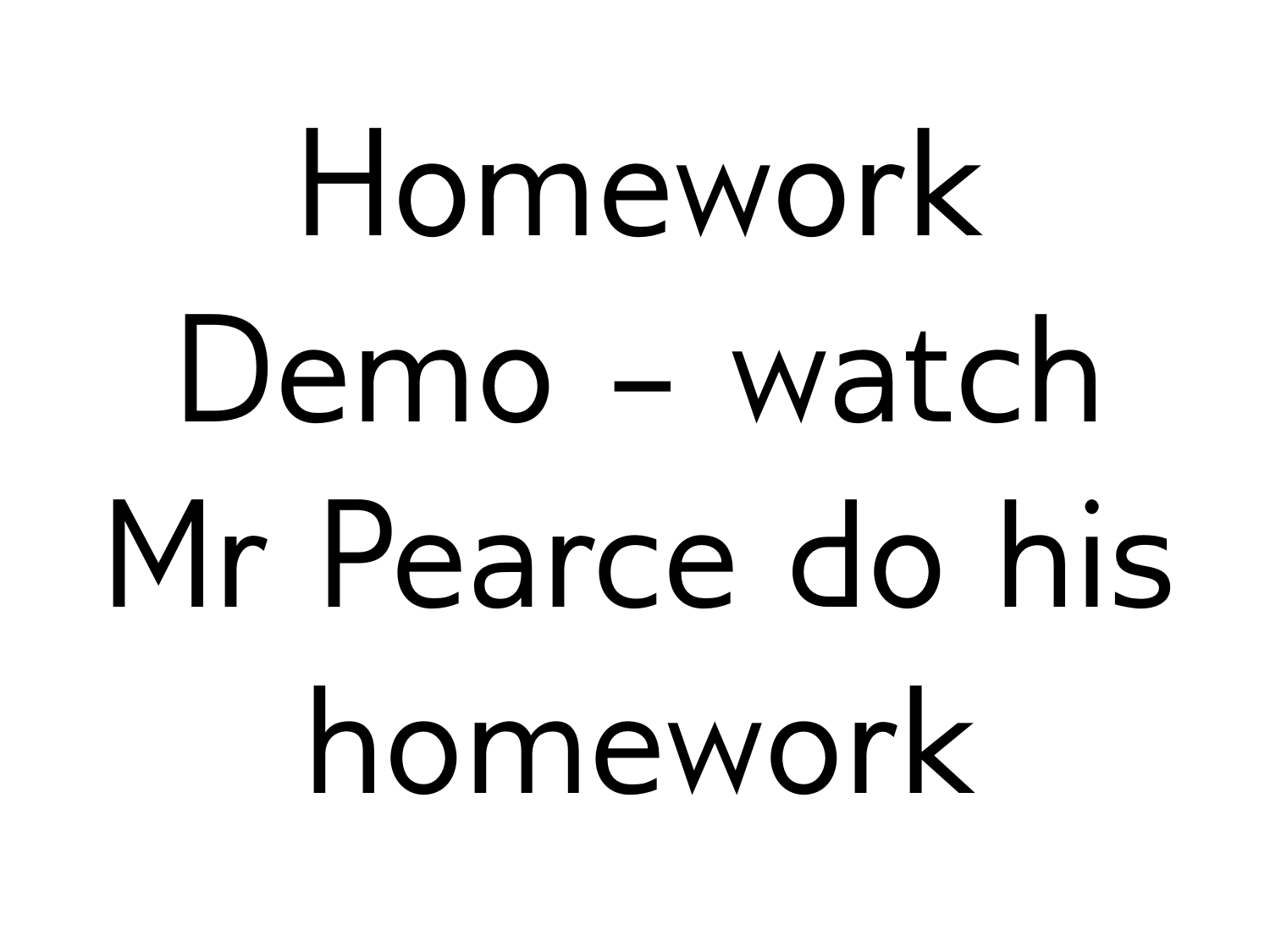

Homework
Demo – watch Mr Pearce do his homework